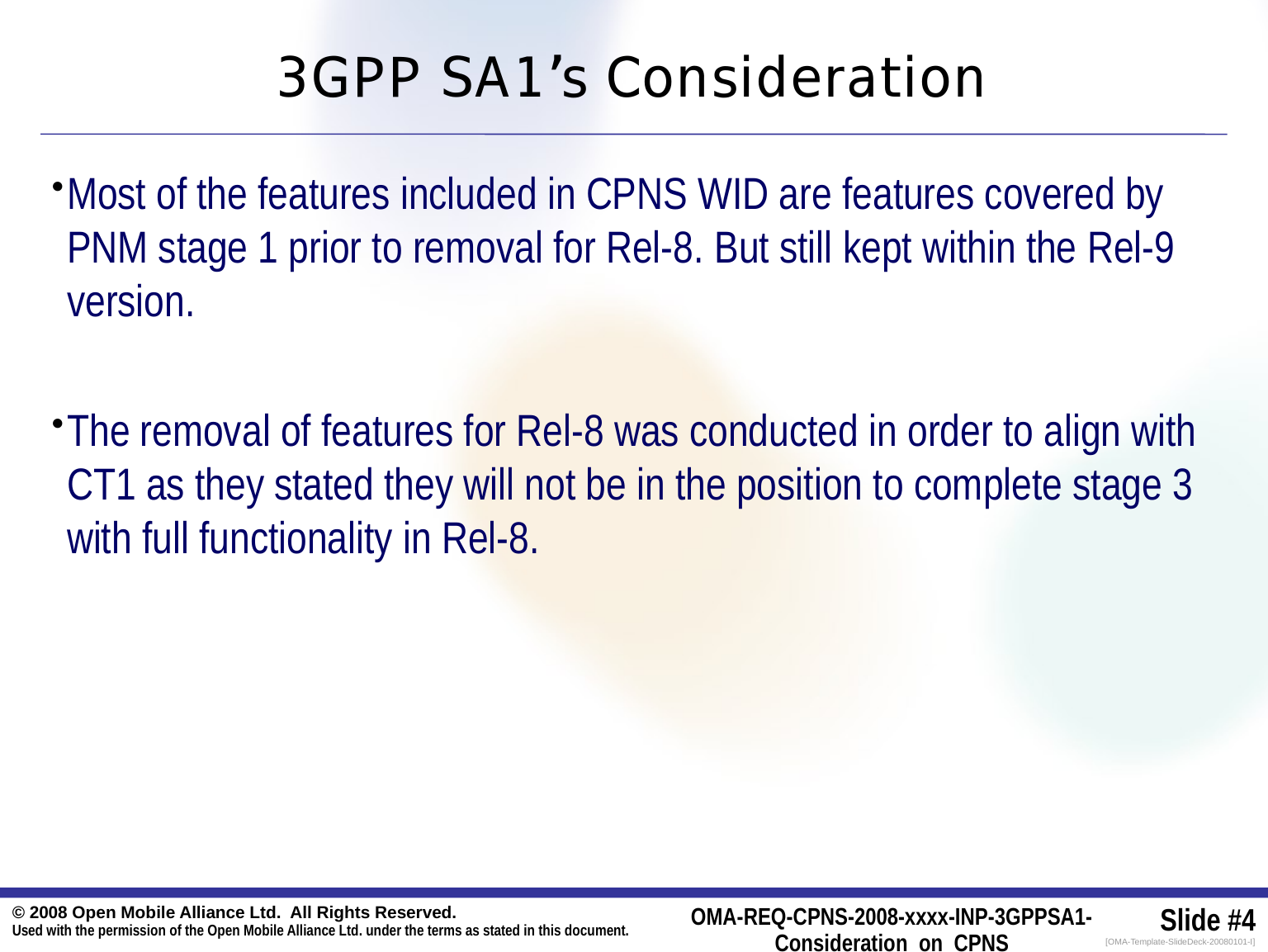

# 3GPP SA1’s Consideration
Most of the features included in CPNS WID are features covered by PNM stage 1 prior to removal for Rel-8. But still kept within the Rel-9 version.

The removal of features for Rel-8 was conducted in order to align with CT1 as they stated they will not be in the position to complete stage 3 with full functionality in Rel-8.